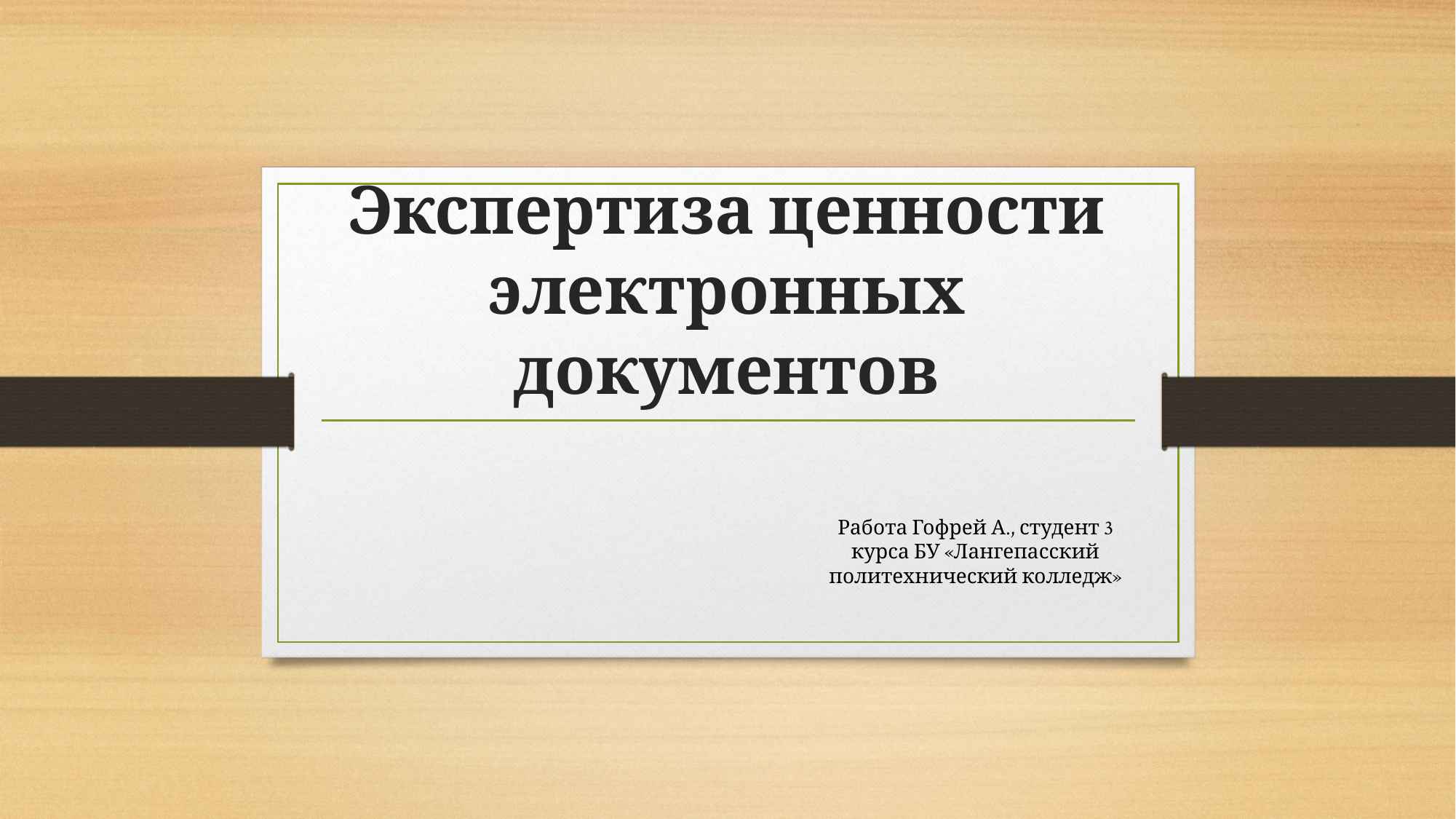

# Экспертиза ценности электронных документов
Работа Гофрей А., студент 3 курса БУ «Лангепасский политехнический колледж»